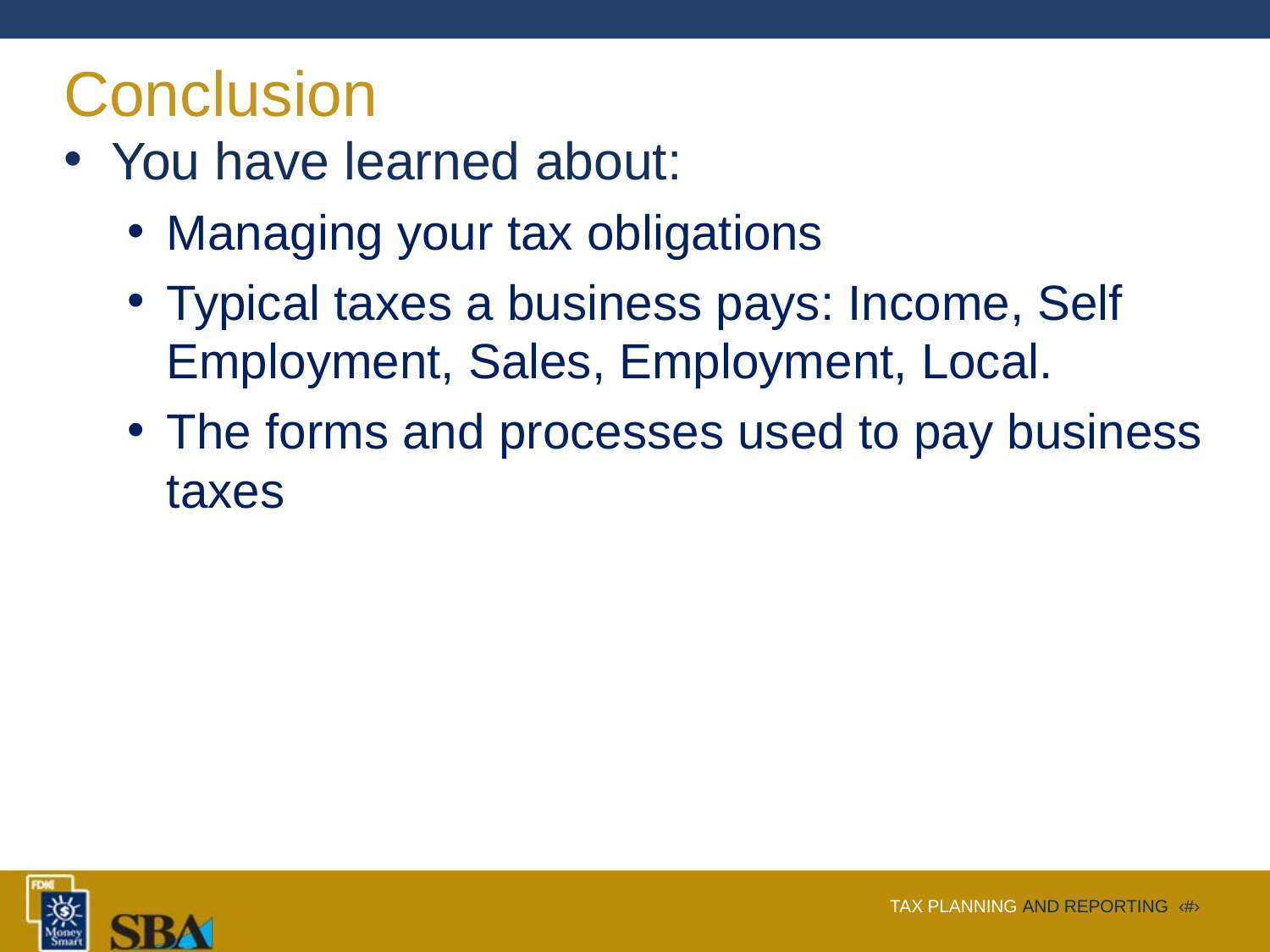

# Conclusion
You have learned about:
Managing your tax obligations
Typical taxes a business pays: Income, Self Employment, Sales, Employment, Local.
The forms and processes used to pay business taxes